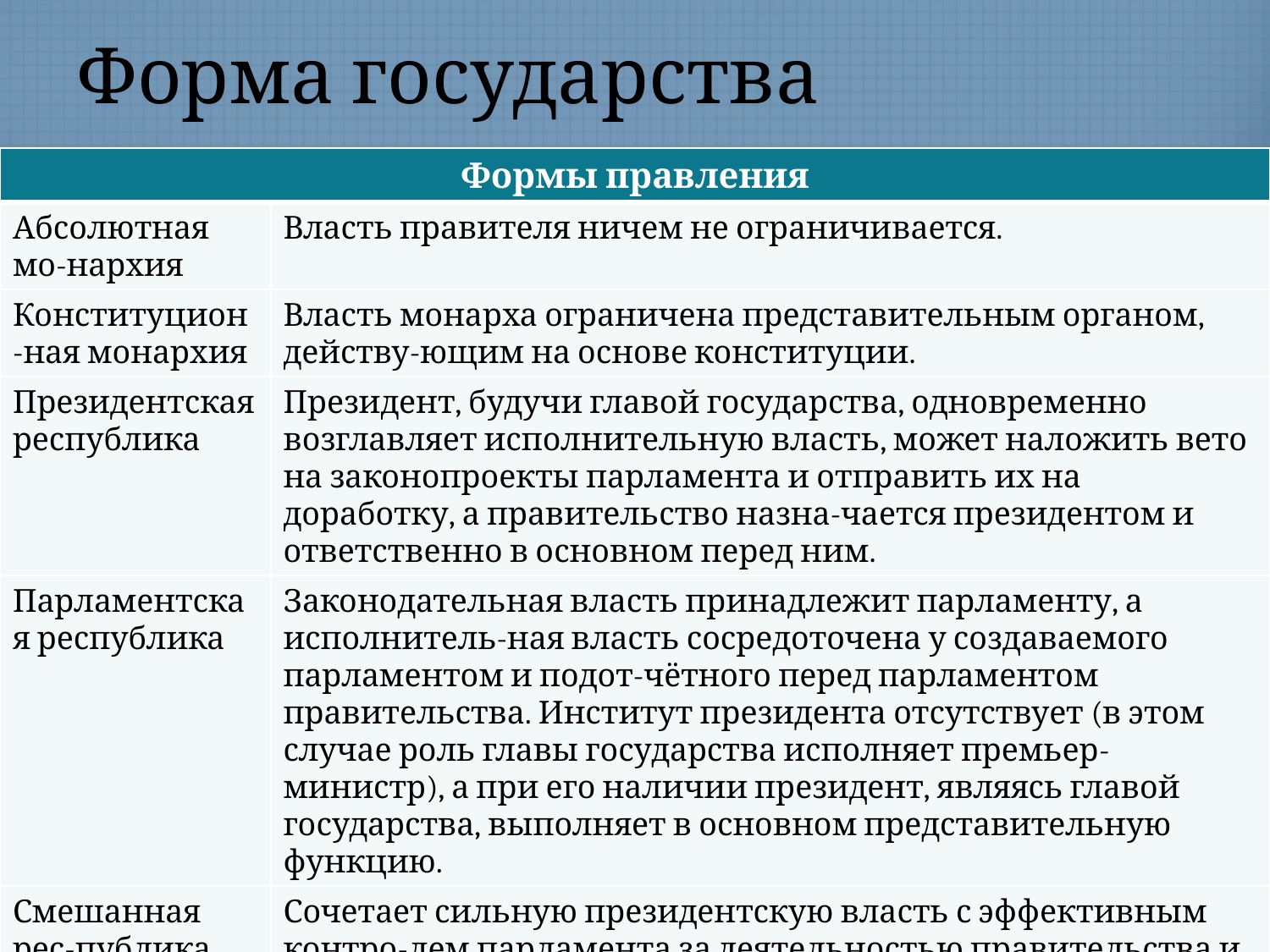

# Форма государства
| Формы правления |  |
| --- | --- |
| Абсолютная мо-нархия | Власть правителя ничем не ограничивается. |
| Конституцион-ная монархия | Власть монарха ограничена представительным органом, действу-ющим на основе конституции. |
| Президентская республика | Президент, будучи главой государства, одновременно возглавляет исполнительную власть, может наложить вето на законопроекты парламента и отправить их на доработку, а правительство назна-чается президентом и ответственно в основном перед ним. |
| Парламентская республика | Законодательная власть принадлежит парламенту, а исполнитель-ная власть сосредоточена у создаваемого парламентом и подот-чётного перед парламентом правительства. Институт президента отсутствует (в этом случае роль главы государства исполняет премьер-министр), а при его наличии президент, являясь главой государства, выполняет в основном представительную функцию. |
| Смешанная рес-публика | Сочетает сильную президентскую власть с эффективным контро-лем парламента за деятельностью правительства и характери-зуется двойной ответственностью правительства перед президен-том и парламентом. |